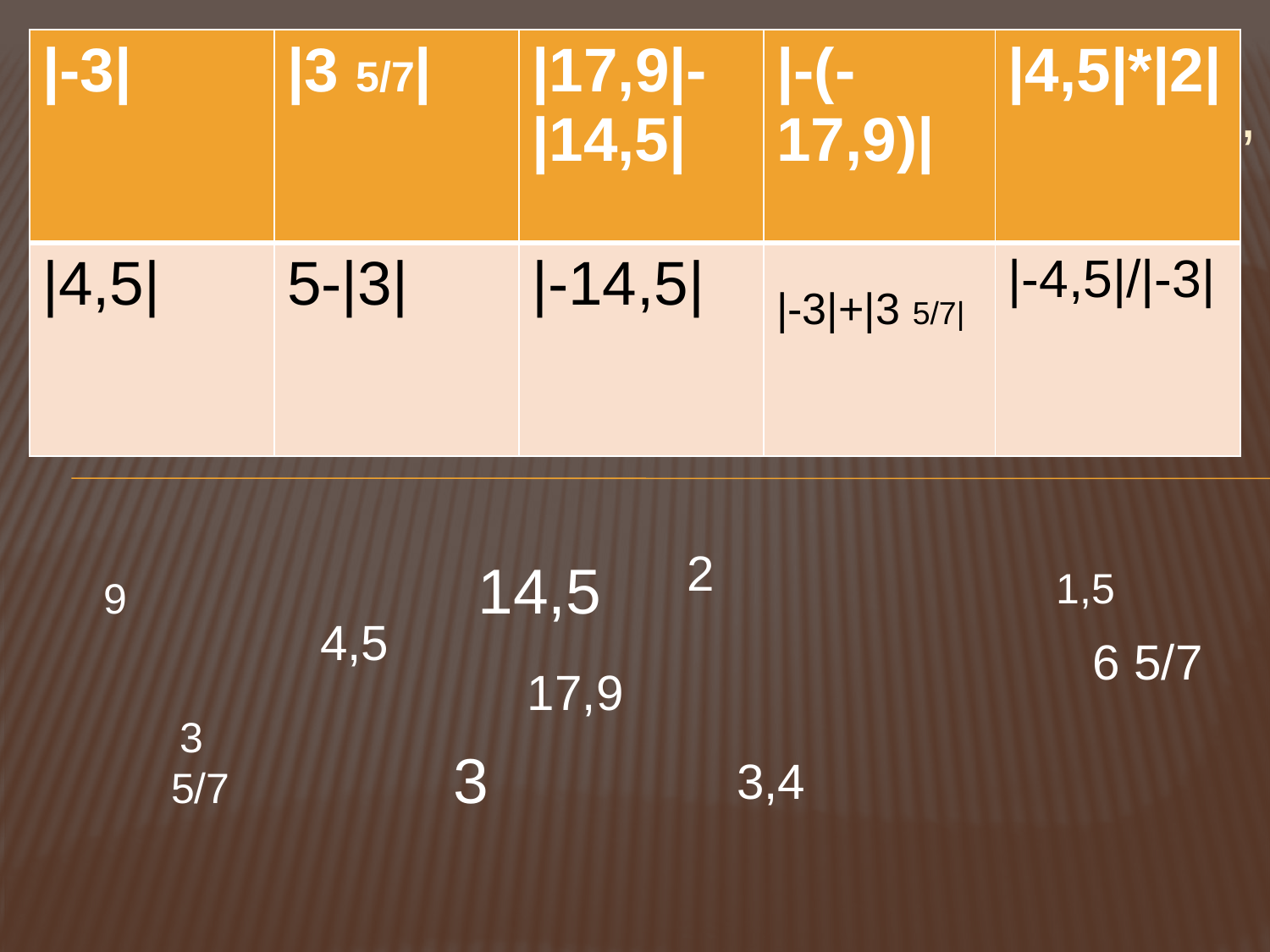

| |-3| | |3 5/7| | |17,9|- |14,5| | |-(-17,9)| | |4,5|\*|2| |
| --- | --- | --- | --- | --- |
| |4,5| | 5-|3| | |-14,5| | |-3|+|3 5/7| | |-4,5|/|-3| |
# ,

 14,5
2
 1,5
 9
4,5
 6 5/7
 17,9
 3,4
 3 5/7
 3